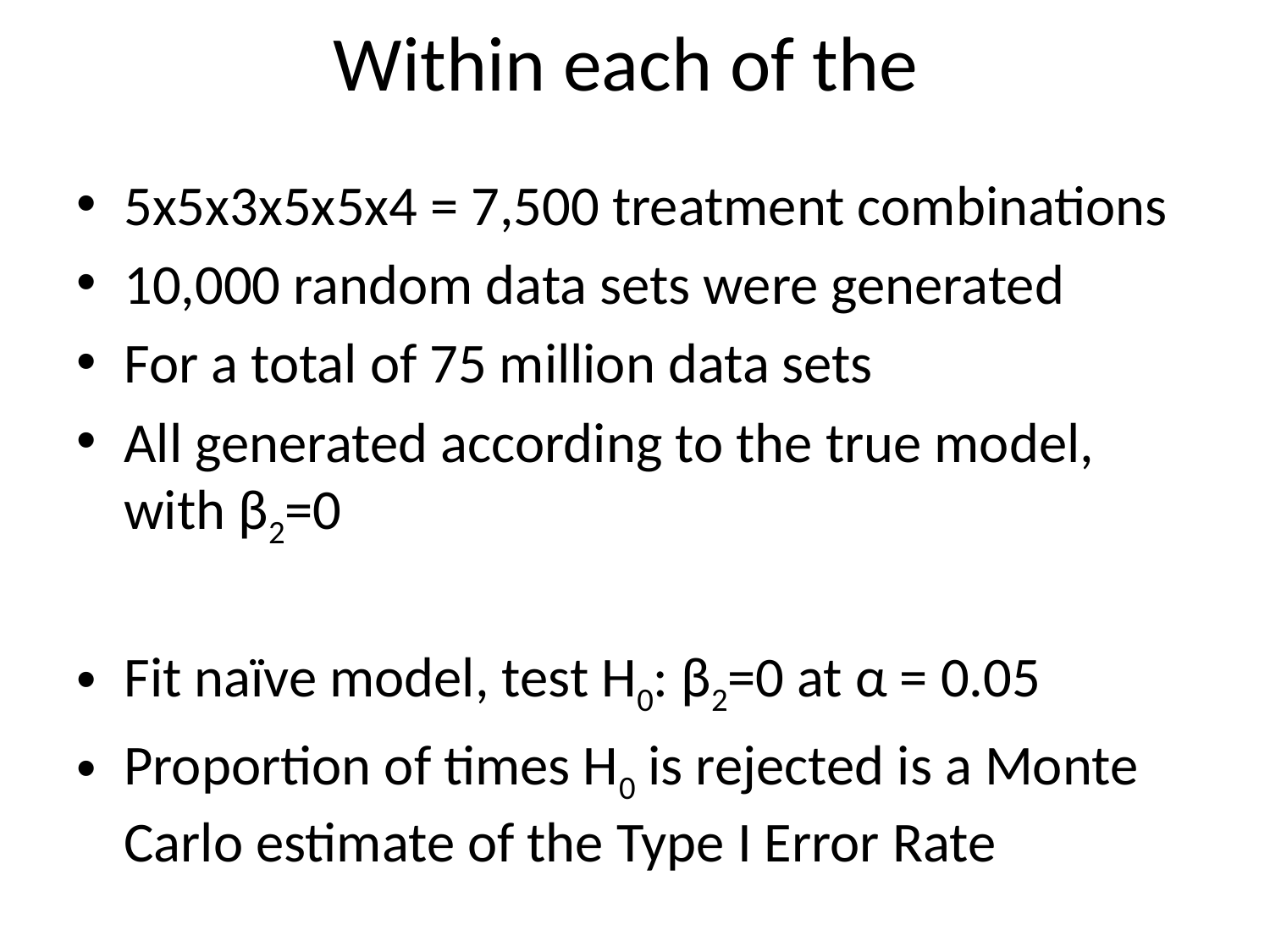

# Within each of the
5x5x3x5x5x4 = 7,500 treatment combinations
10,000 random data sets were generated
For a total of 75 million data sets
All generated according to the true model, with β2=0

Fit naïve model, test H0: β2=0 at α = 0.05
Proportion of times H0 is rejected is a Monte Carlo estimate of the Type I Error Rate